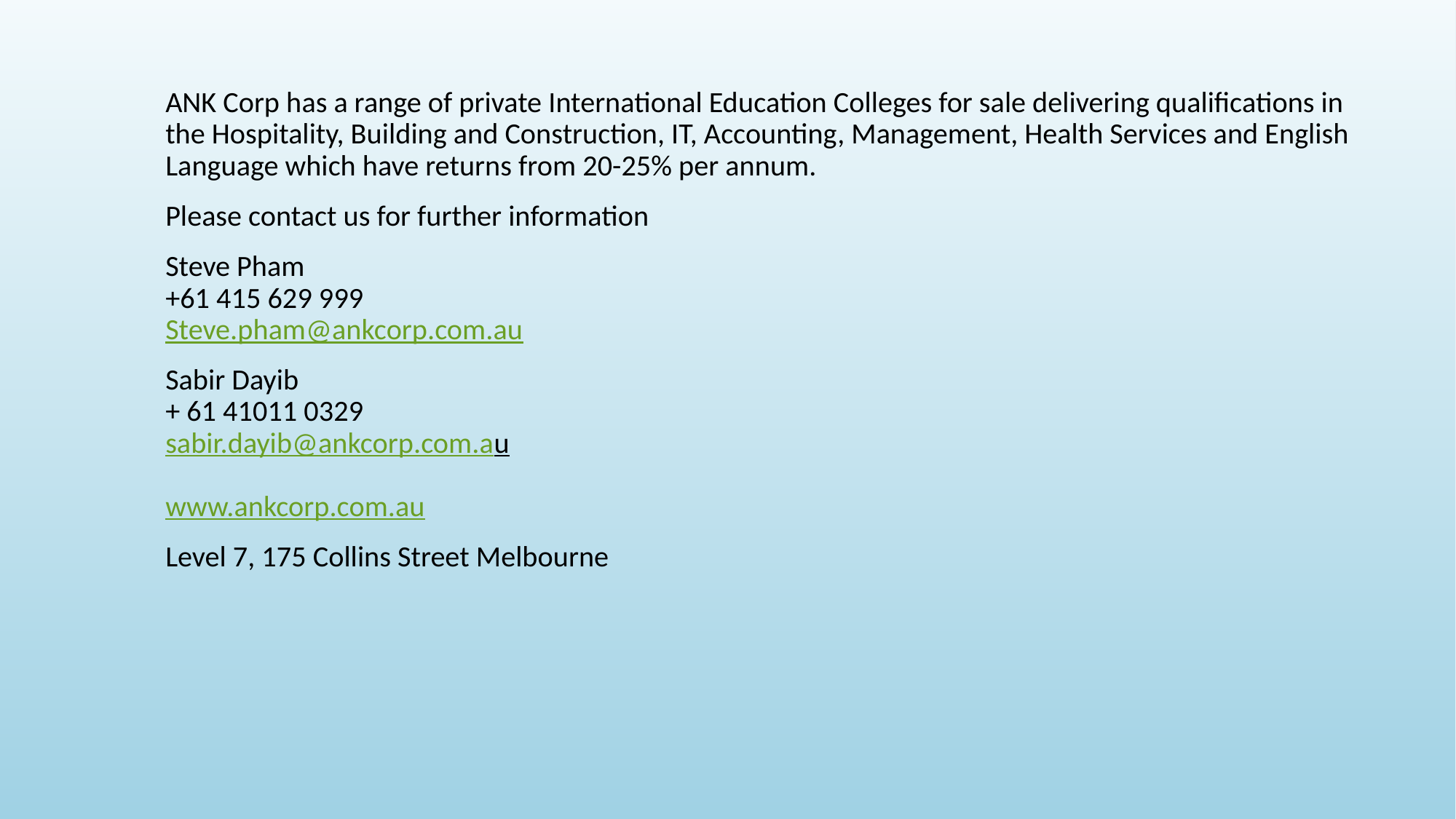

ANK Corp has a range of private International Education Colleges for sale delivering qualifications in the Hospitality, Building and Construction, IT, Accounting, Management, Health Services and English Language which have returns from 20-25% per annum.
Please contact us for further information
Steve Pham
+61 415 629 999
Steve.pham@ankcorp.com.au
Sabir Dayib
+ 61 41011 0329
sabir.dayib@ankcorp.com.au
www.ankcorp.com.au
Level 7, 175 Collins Street Melbourne